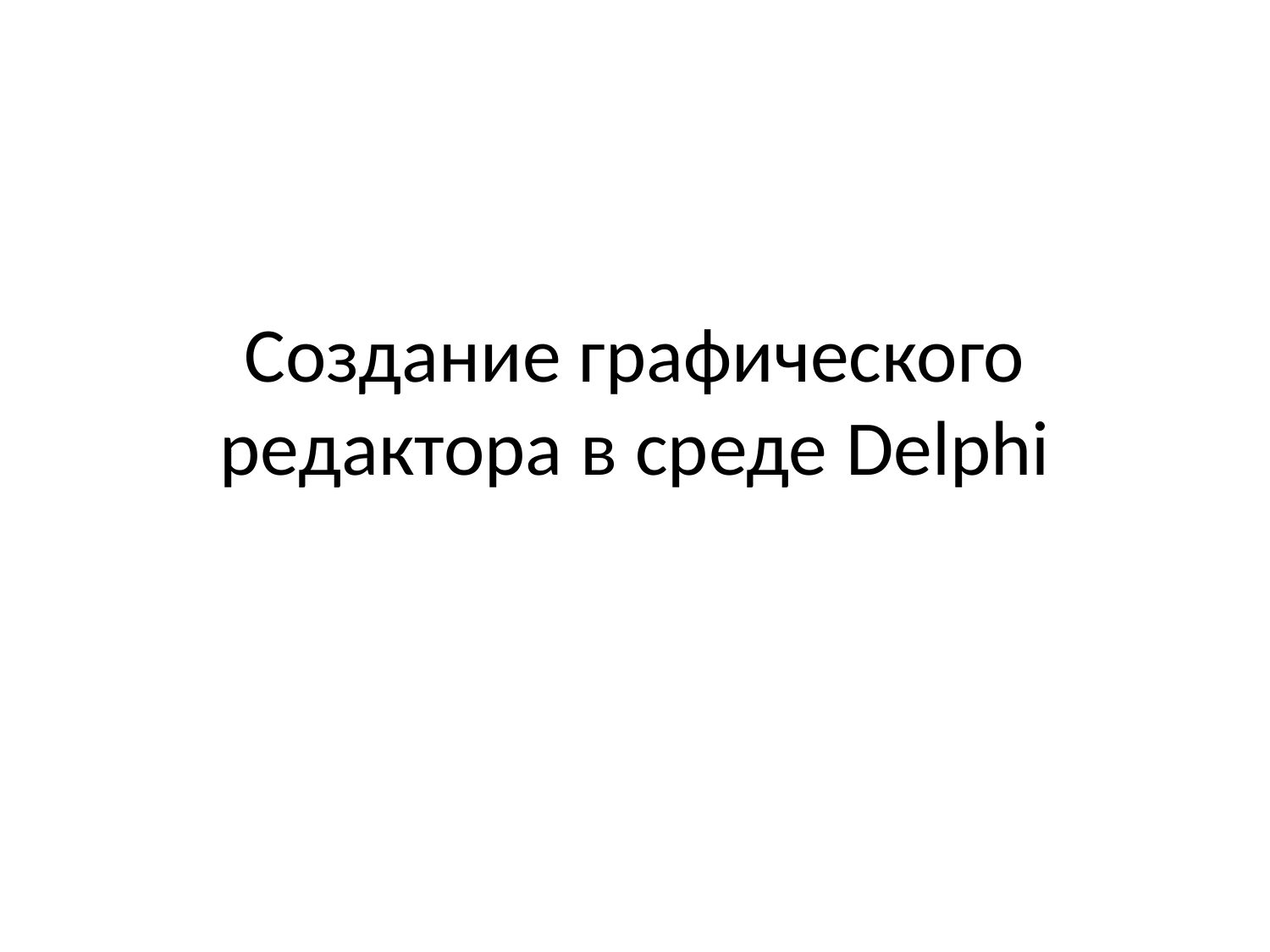

# Создание графического редактора в среде Delphi